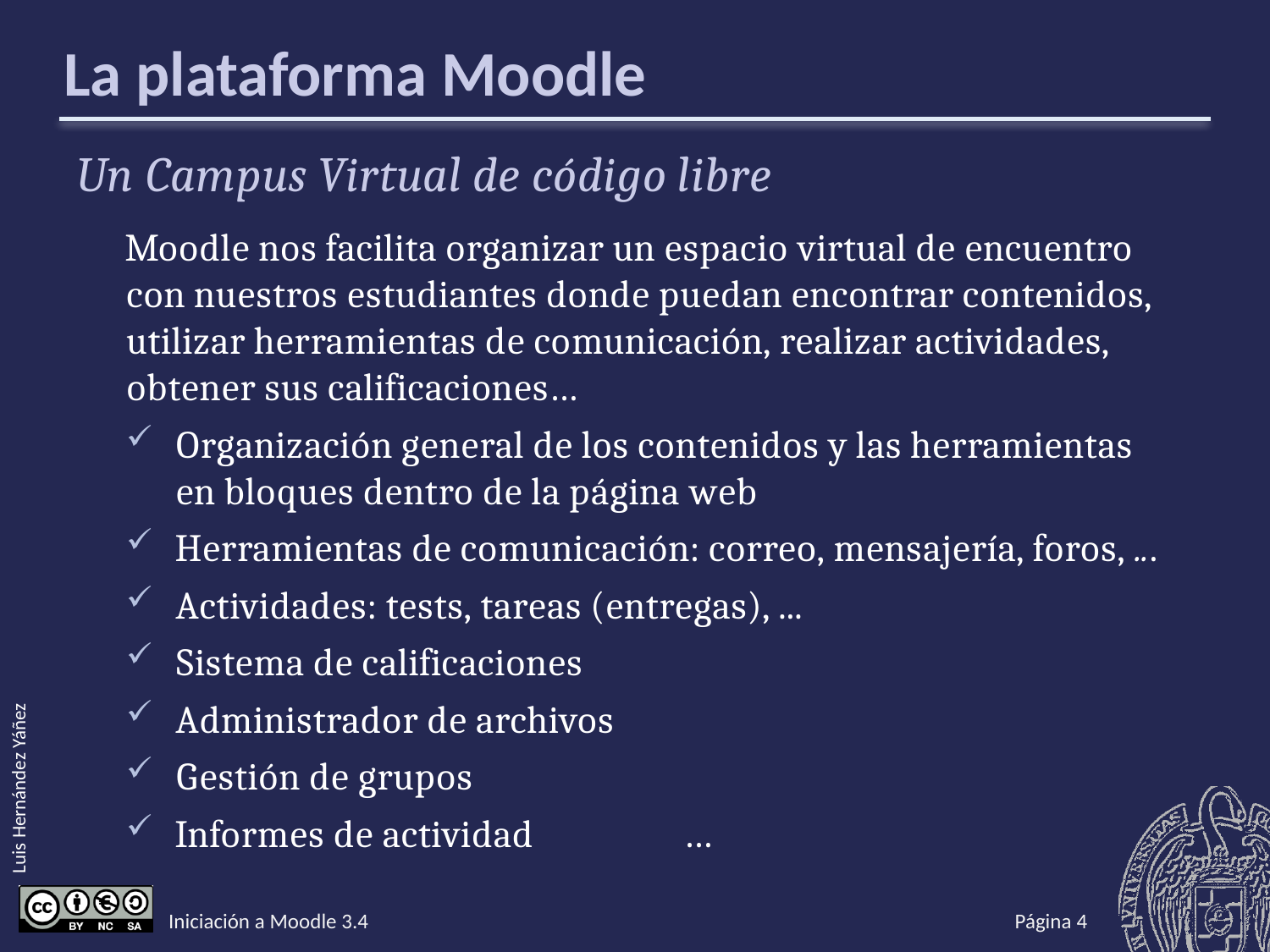

# La plataforma Moodle
Un Campus Virtual de código libre
Moodle nos facilita organizar un espacio virtual de encuentro con nuestros estudiantes donde puedan encontrar contenidos, utilizar herramientas de comunicación, realizar actividades, obtener sus calificaciones…
Organización general de los contenidos y las herramientas
en bloques dentro de la página web
Herramientas de comunicación: correo, mensajería, foros, ...
Actividades: tests, tareas (entregas), ...
Sistema de calificaciones
Administrador de archivos
Gestión de grupos
Informes de actividad		…
Iniciación a Moodle 3.4
Página 4